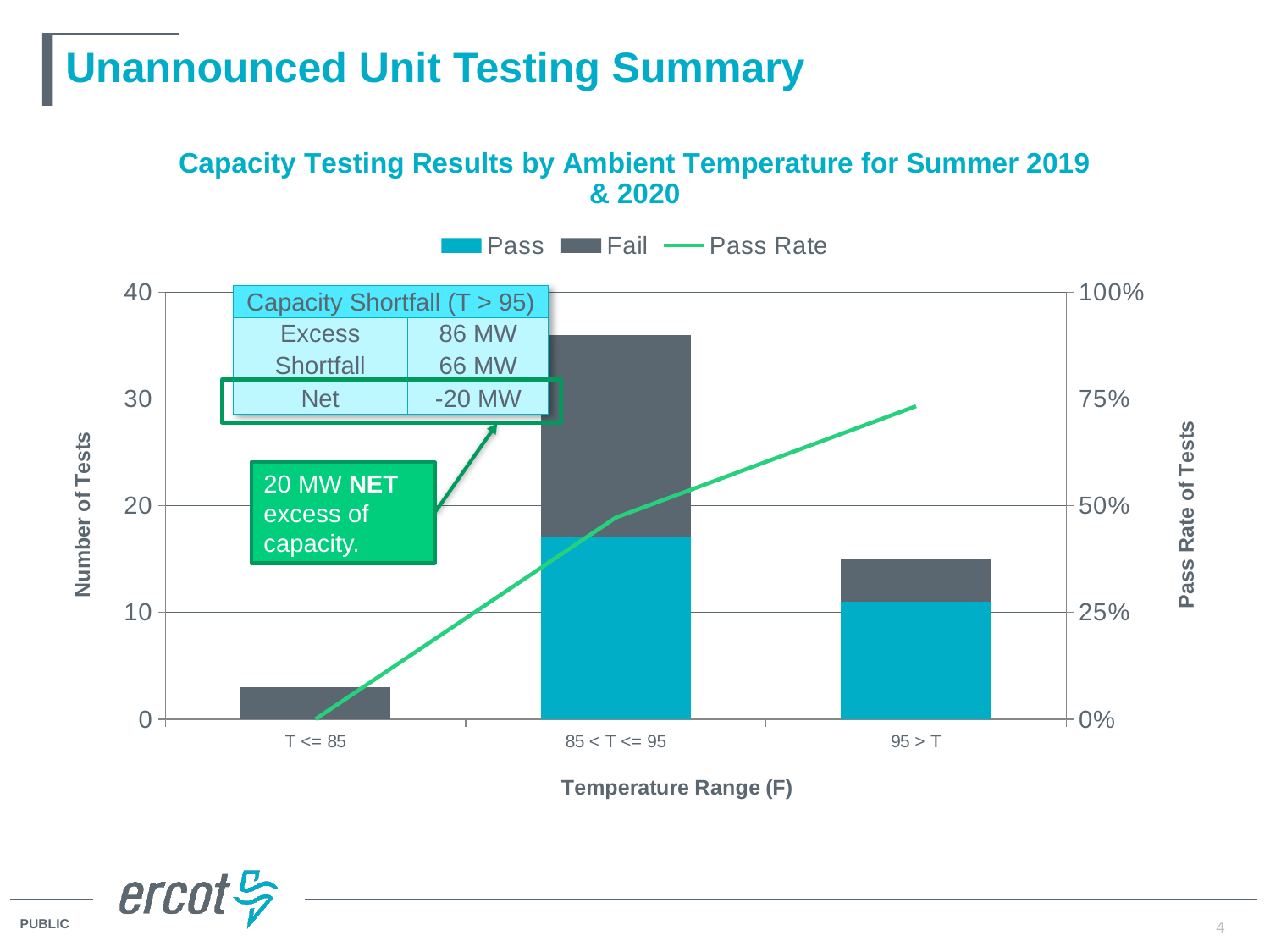

# Unannounced Unit Testing Summary

### Chart: Capacity Testing Results by Ambient Temperature for Summer 2019 & 2020

| Category |  |  |  |
|---|---|---|---|
| T <= 85 | 0.0 | 3.0 | 0.0 |
| 85 < T <= 95 | 17.0 | 19.0 | 0.4722222222222222 |
| 95 > T | 11.0 | 4.0 | 0.7333333333333333 |
| Capacity Shortfall (T > 95) |  |
| --- | --- |
| Excess | 86 MW |
| Shortfall | 66 MW |
| Net | -20 MW |

20 MW NET excess of capacity.
4